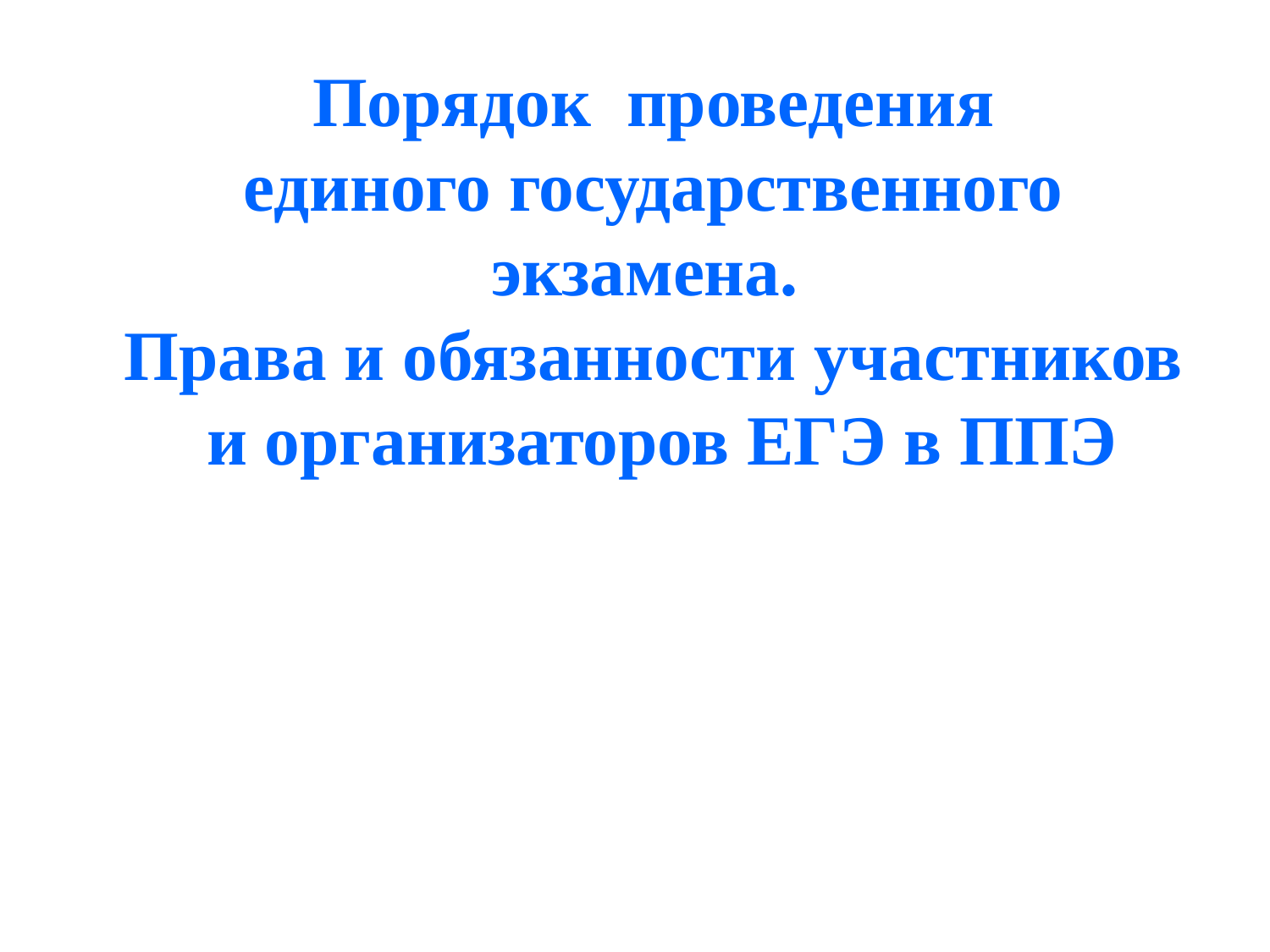

Порядок  проведения
единого государственного
экзамена.
Права и обязанности участников
 и организаторов ЕГЭ в ППЭ